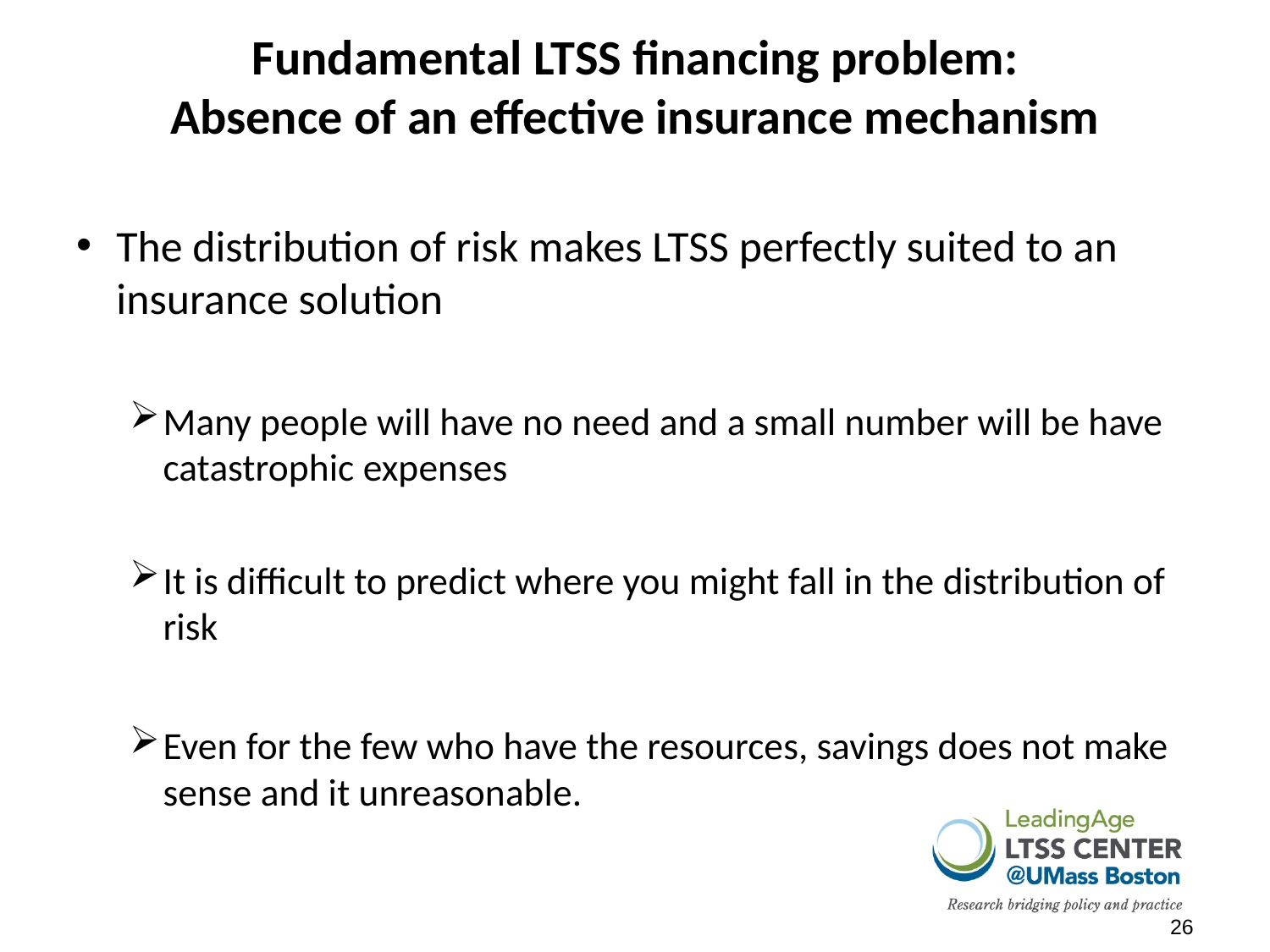

# Fundamental LTSS financing problem: Absence of an effective insurance mechanism
The distribution of risk makes LTSS perfectly suited to an insurance solution

Many people will have no need and a small number will be have catastrophic expenses

It is difficult to predict where you might fall in the distribution of risk

Even for the few who have the resources, savings does not make sense and it unreasonable.

26